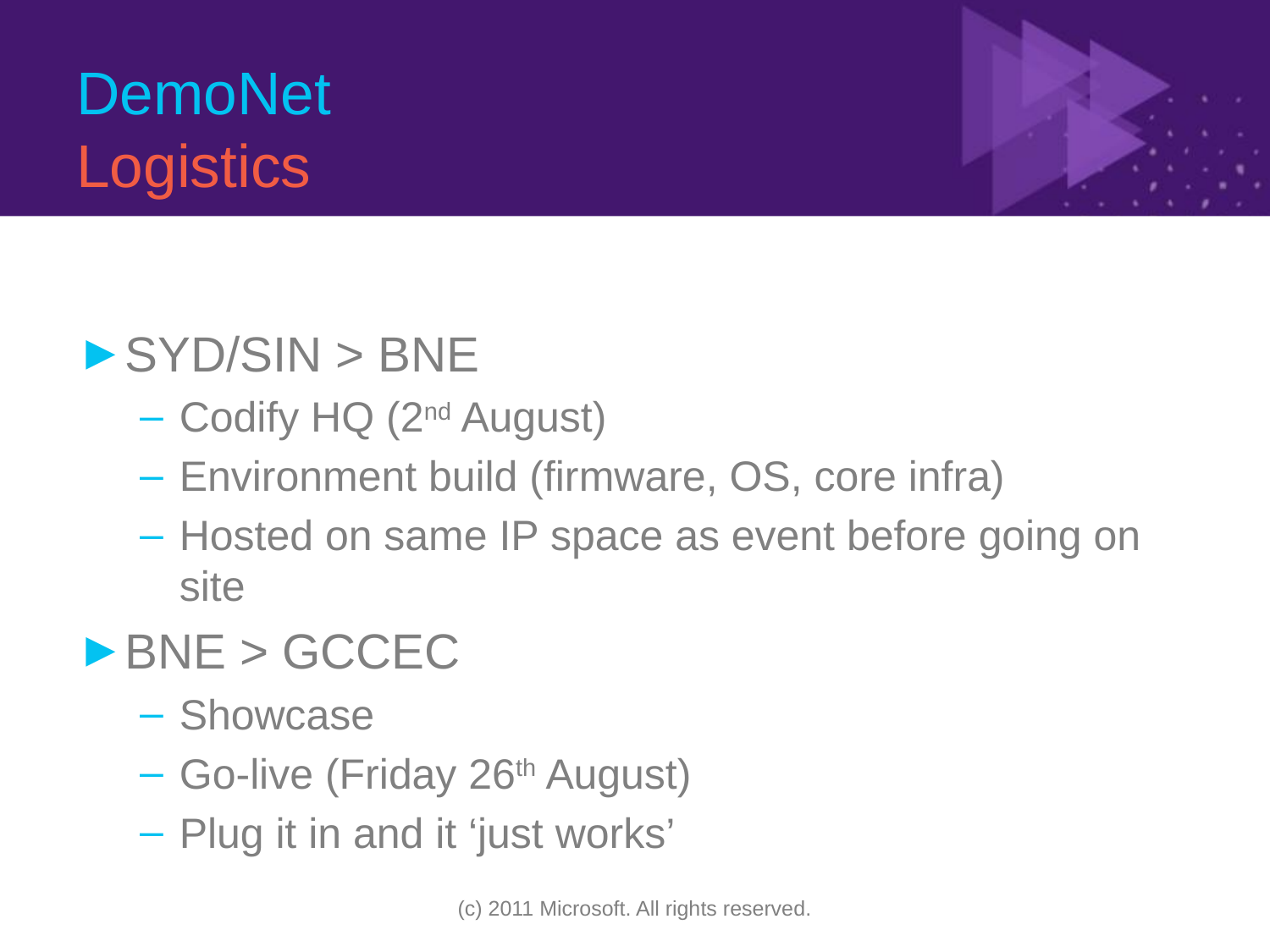

# DemoNet Logistics
SYD/SIN > BNE
Codify HQ (2nd August)
Environment build (firmware, OS, core infra)
Hosted on same IP space as event before going on site
BNE > GCCEC
Showcase
Go-live (Friday 26th August)
Plug it in and it ‘just works’

(c) 2011 Microsoft. All rights reserved.